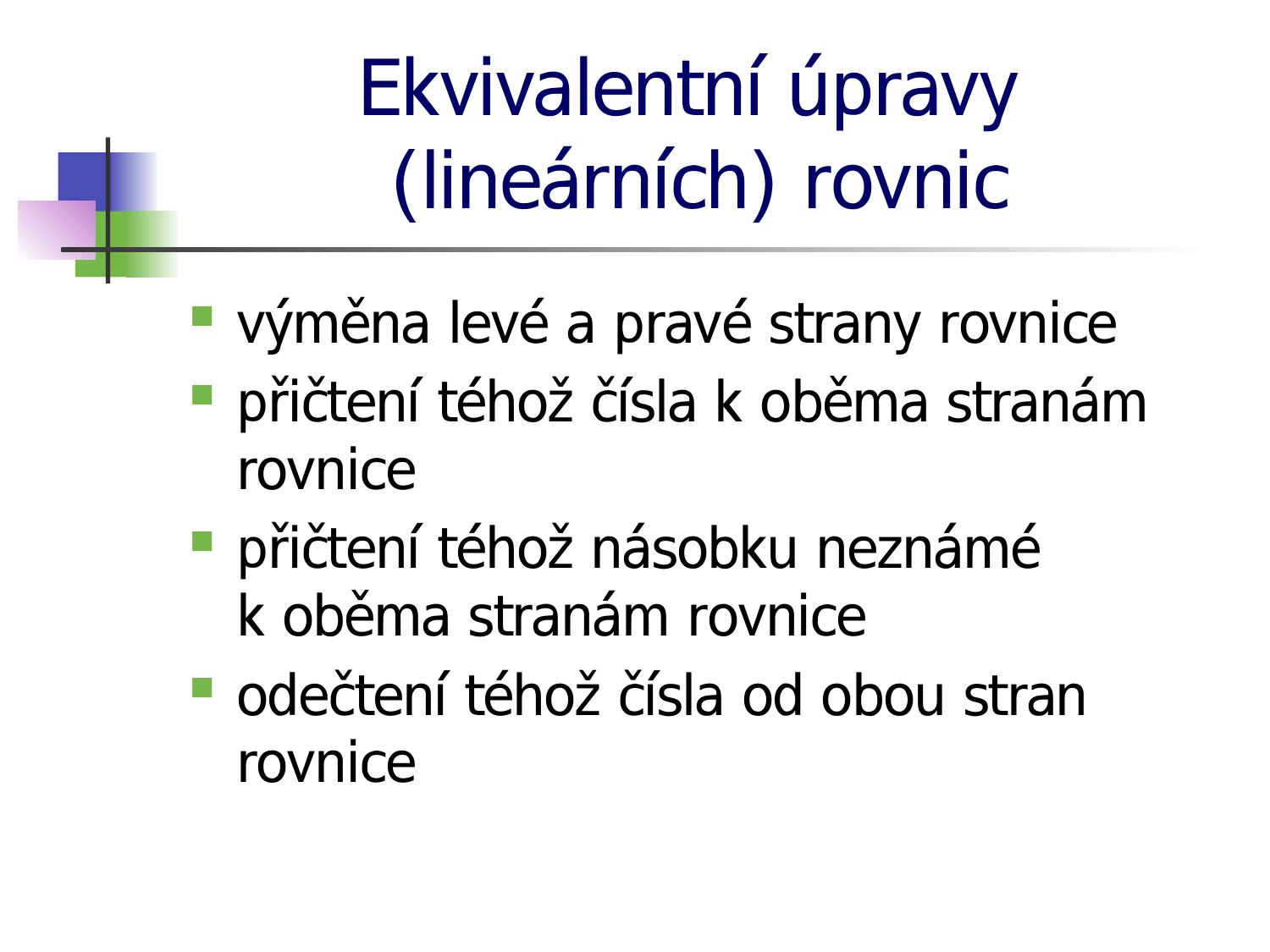

# Ekvivalentní úpravy (lineárních) rovnic
výměna levé a pravé strany rovnice
přičtení téhož čísla k oběma stranám rovnice
přičtení téhož násobku neznámé
k oběma stranám rovnice
odečtení téhož čísla od obou stran rovnice